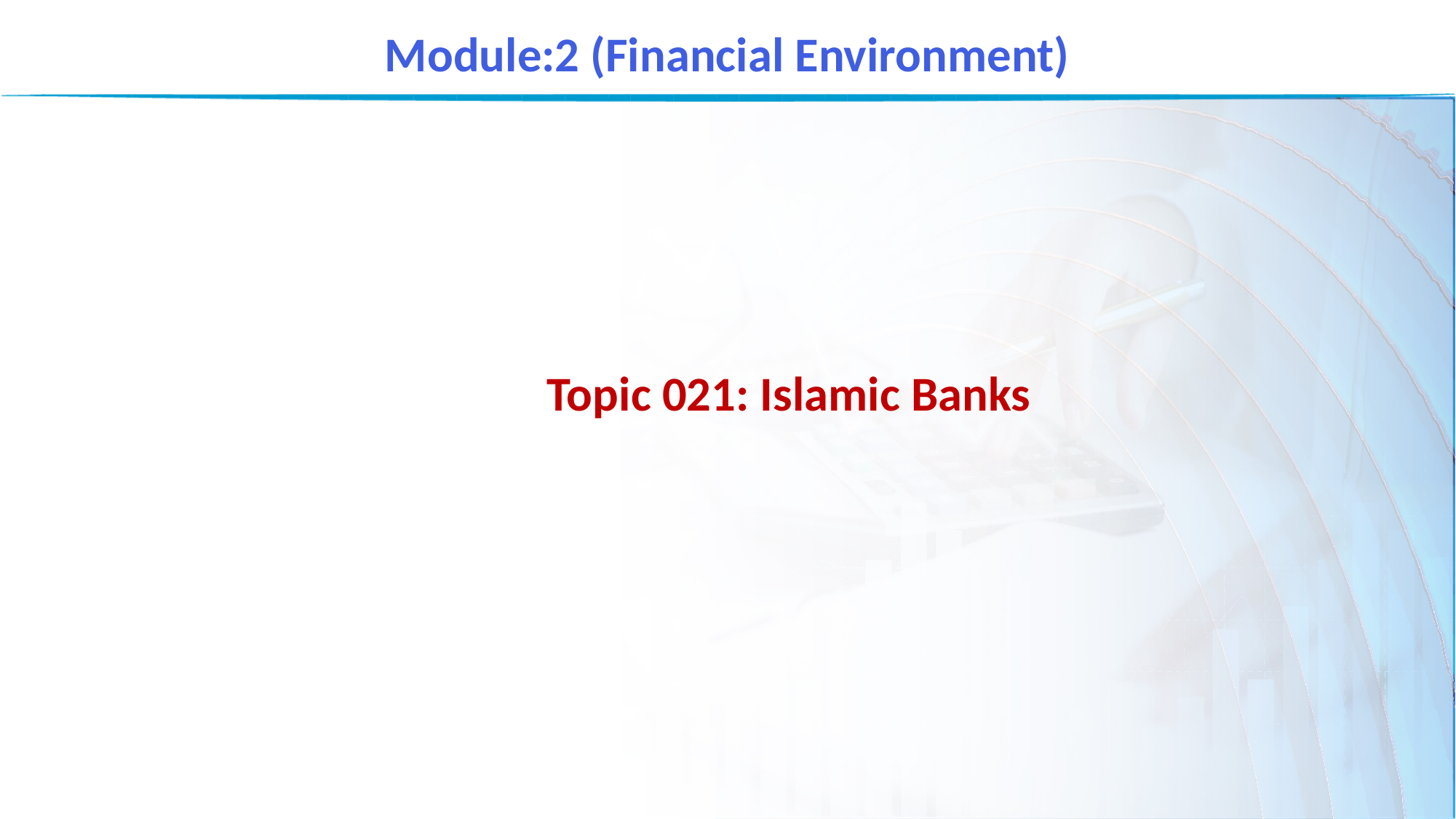

Module:2 (Financial Environment)
Topic 021: Islamic Banks